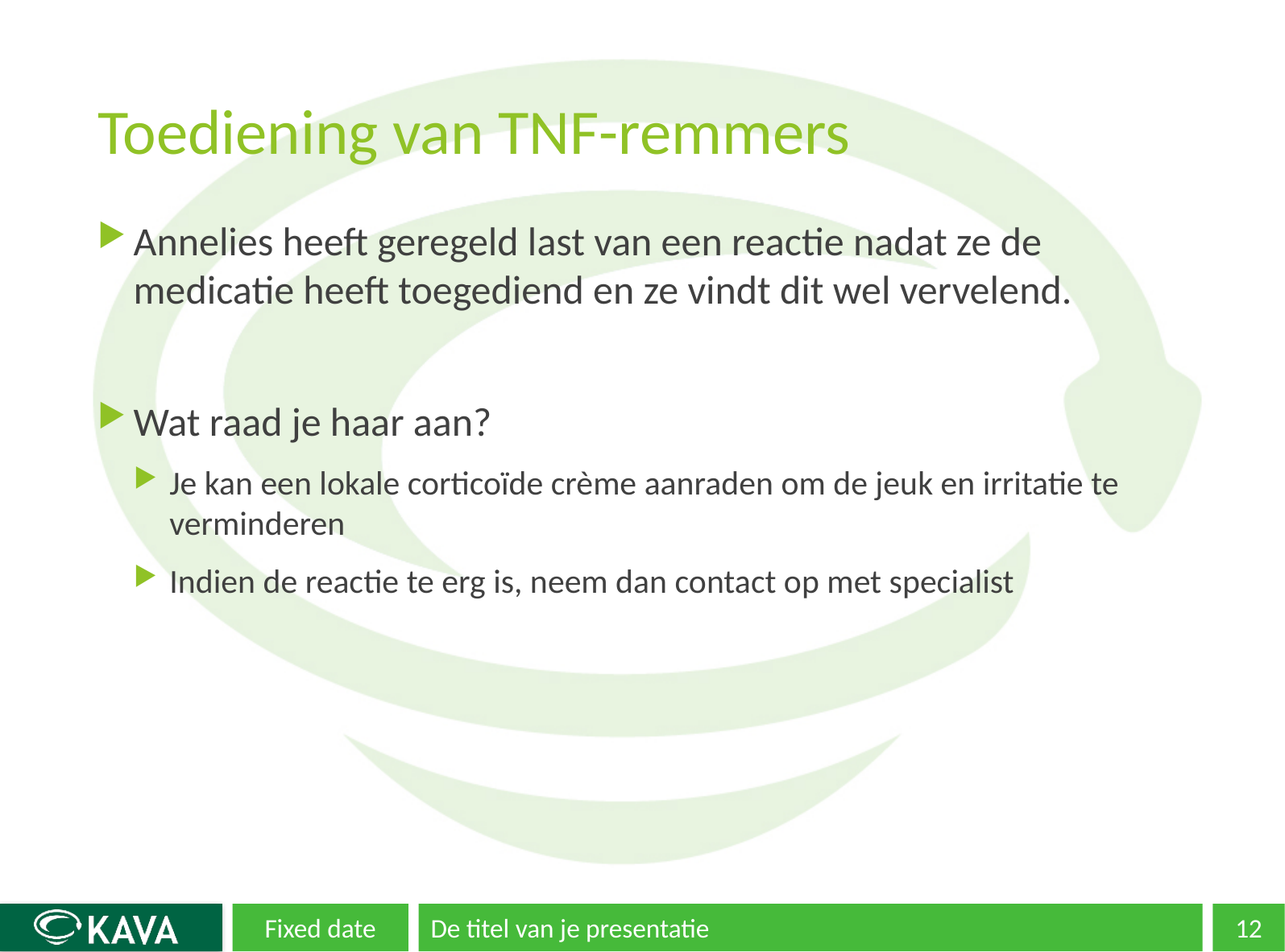

# Toediening van TNF-remmers
Annelies heeft geregeld last van een reactie nadat ze de medicatie heeft toegediend en ze vindt dit wel vervelend.

Wat raad je haar aan?
Je kan een lokale corticoïde crème aanraden om de jeuk en irritatie te verminderen
Indien de reactie te erg is, neem dan contact op met specialist

Fixed date
De titel van je presentatie
12